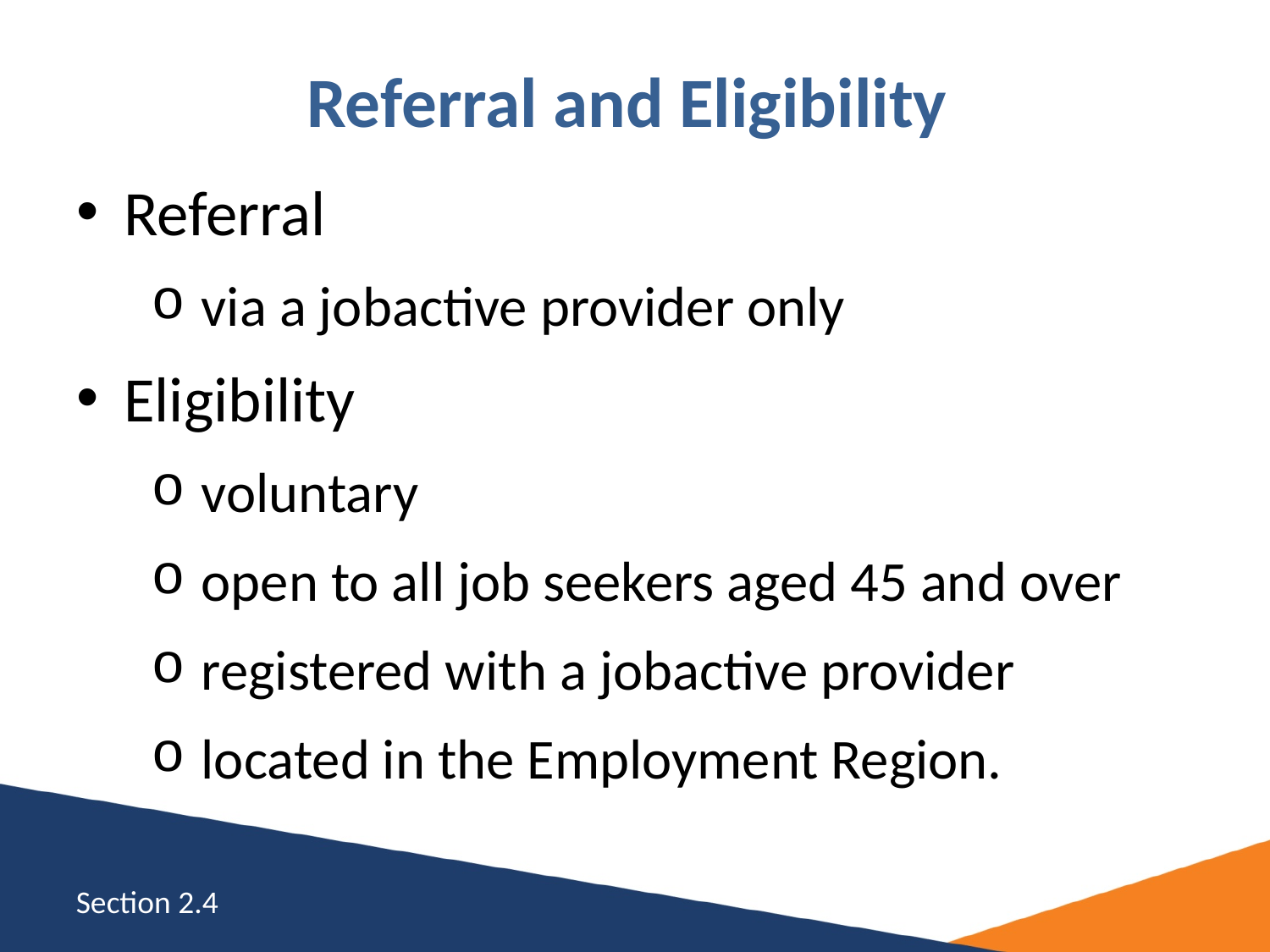

# Referral and Eligibility
Referral
via a jobactive provider only
Eligibility
voluntary
open to all job seekers aged 45 and over
registered with a jobactive provider
located in the Employment Region.
Section 2.4